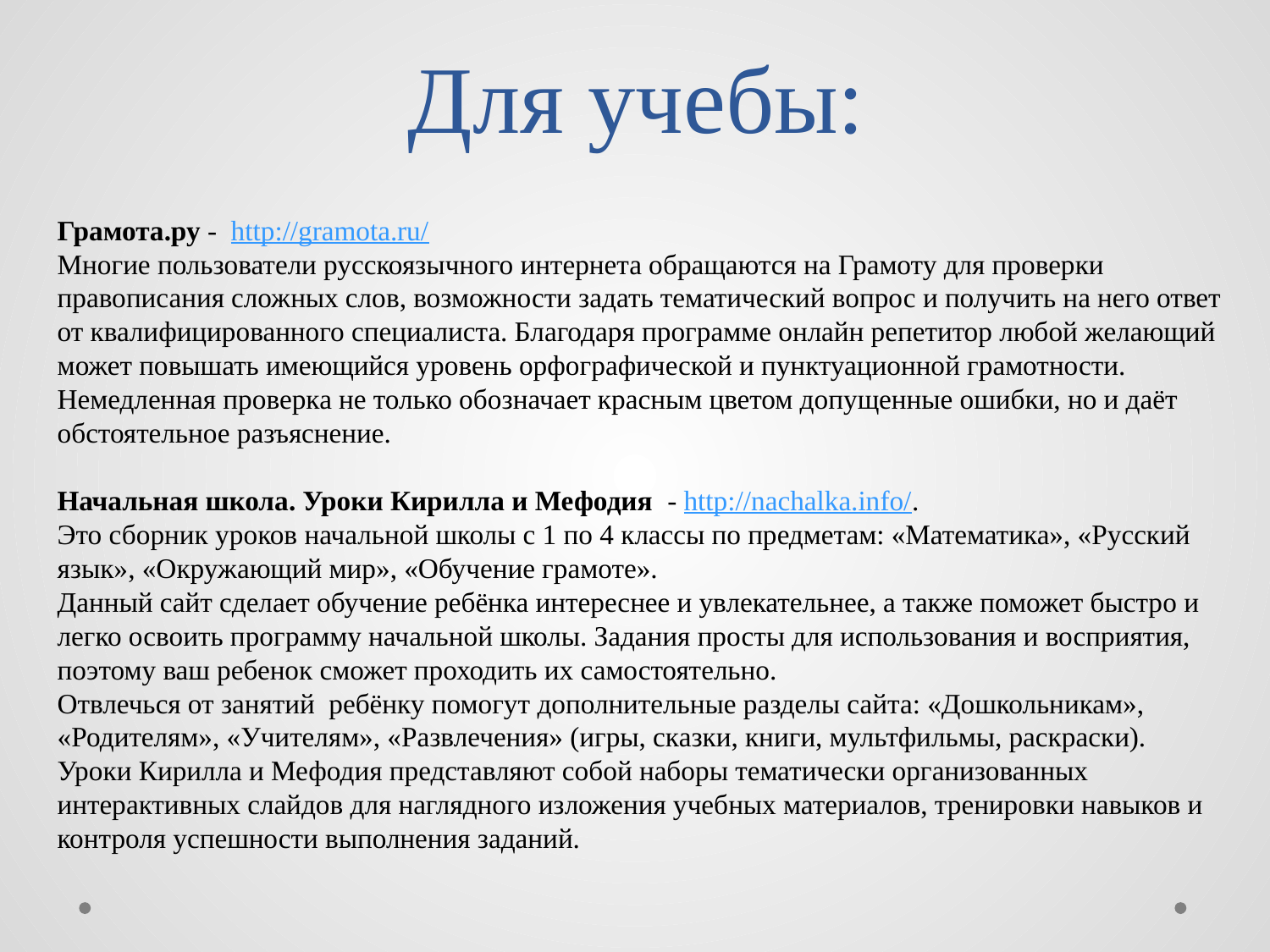

# Для учебы:
Грамота.ру -  http://gramota.ru/
Многие пользователи русскоязычного интернета обращаются на Грамоту для проверки правописания сложных слов, возможности задать тематический вопрос и получить на него ответ от квалифицированного специалиста. Благодаря программе онлайн репетитор любой желающий может повышать имеющийся уровень орфографической и пунктуационной грамотности. Немедленная проверка не только обозначает красным цветом допущенные ошибки, но и даёт обстоятельное разъяснение.

Начальная школа. Уроки Кирилла и Мефодия  - http://nachalka.info/.
Это сборник уроков начальной школы с 1 по 4 классы по предметам: «Математика», «Русский язык», «Окружающий мир», «Обучение грамоте».
Данный сайт сделает обучение ребёнка интереснее и увлекательнее, а также поможет быстро и легко освоить программу начальной школы. Задания просты для использования и восприятия, поэтому ваш ребенок сможет проходить их самостоятельно.
Отвлечься от занятий  ребёнку помогут дополнительные разделы сайта: «Дошкольникам», «Родителям», «Учителям», «Развлечения» (игры, сказки, книги, мультфильмы, раскраски).
Уроки Кирилла и Мефодия представляют собой наборы тематически организованных интерактивных слайдов для наглядного изложения учебных материалов, тренировки навыков и контроля успешности выполнения заданий.